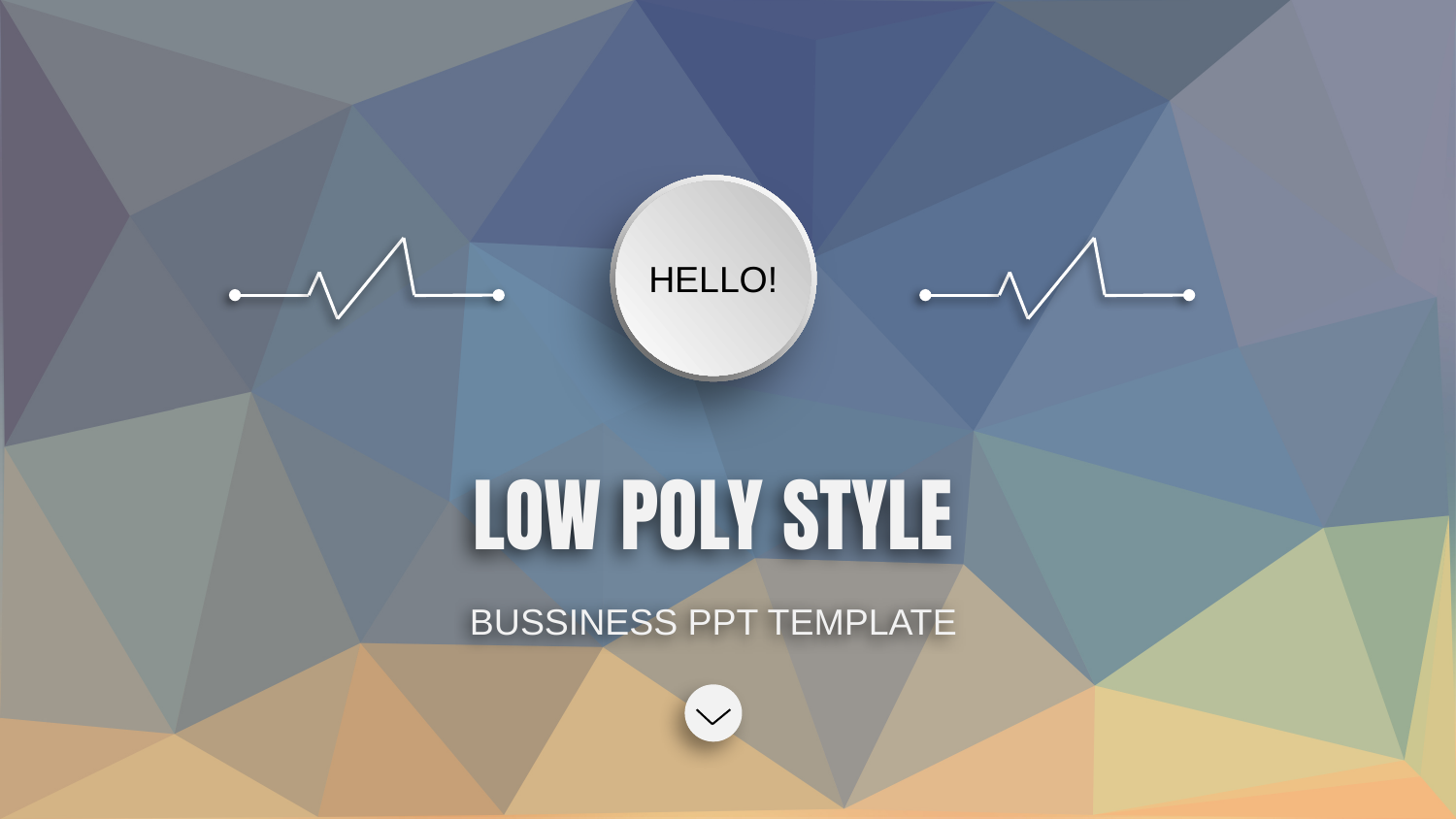

HELLO!
LOW POLY STYLE
BUSSINESS PPT TEMPLATE